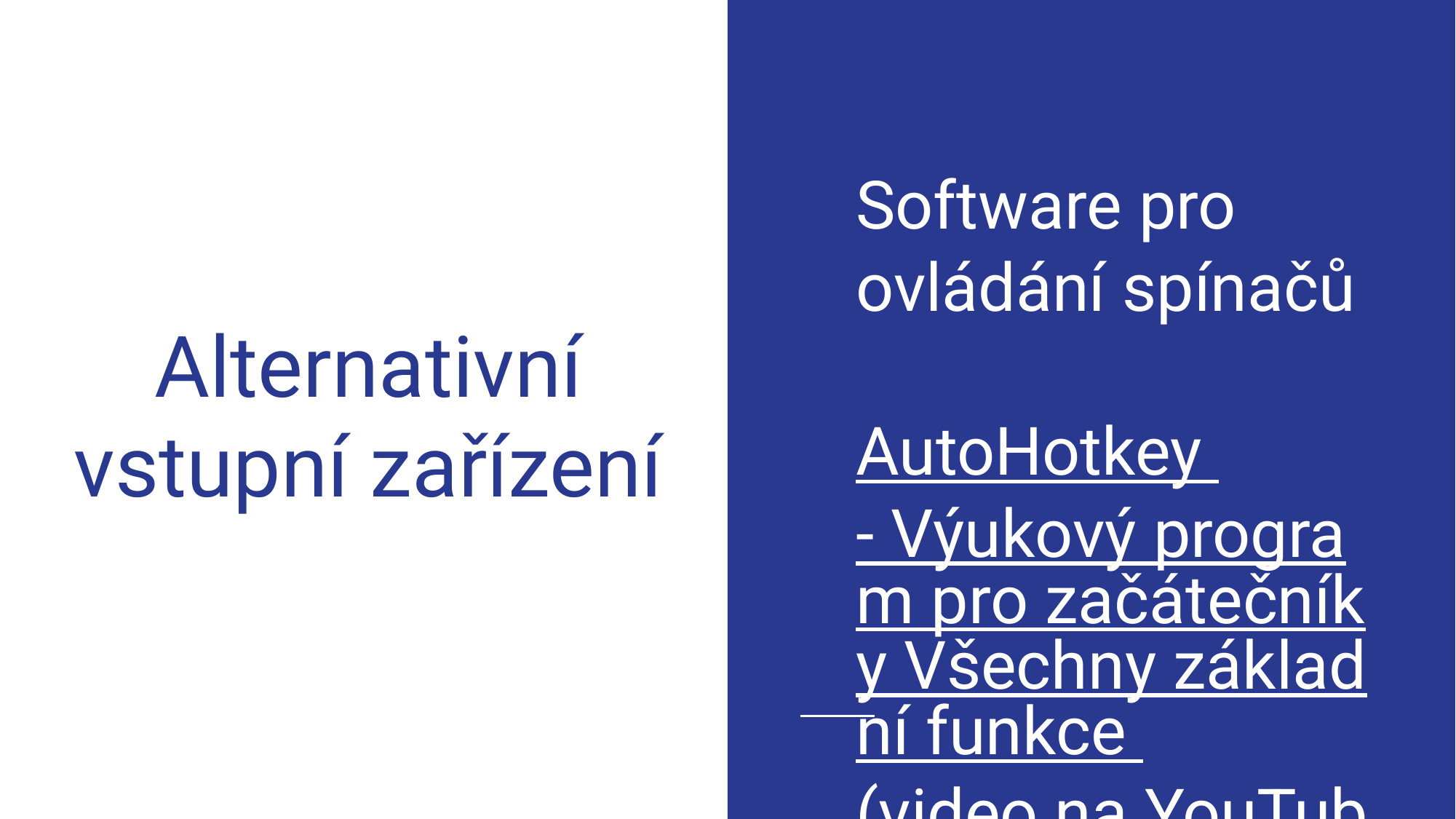

Software pro ovládání spínačů

AutoHotkey - Výukový program pro začátečníky Všechny základní funkce (video na YouTube)
# Alternativní vstupní zařízení